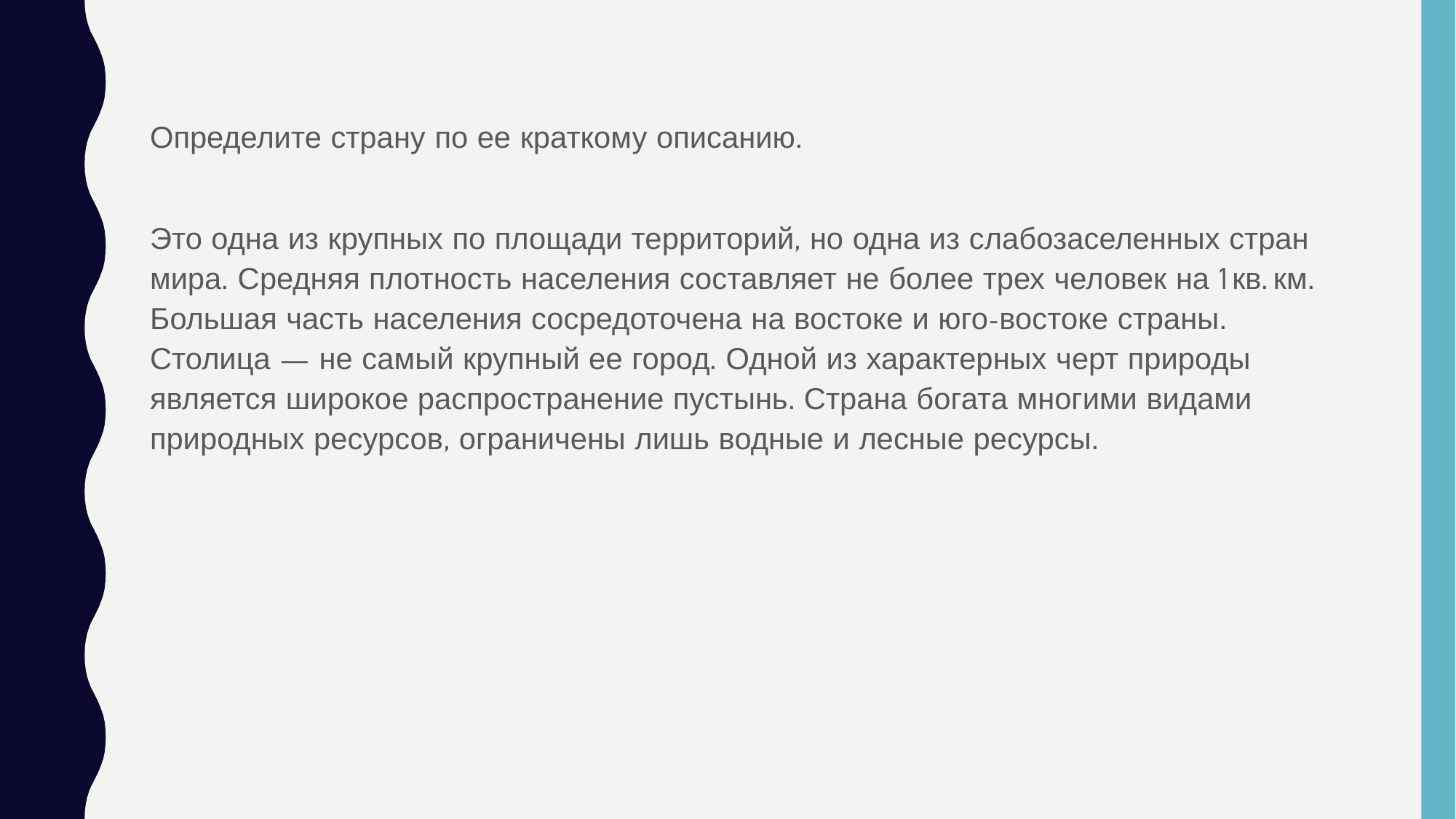

Определите страну по ее краткому описанию.

Это одна из крупных по площади территорий, но одна из слабозаселенных стран мира. Средняя плотность населения составляет не более трех человек на 1 кв. км. Большая часть населения сосредоточена на востоке и юго-востоке страны. Столица  — не самый крупный ее город. Одной из характерных черт природы является широкое распространение пустынь. Страна богата многими видами природных ресурсов, ограничены лишь водные и лесные ресурсы.